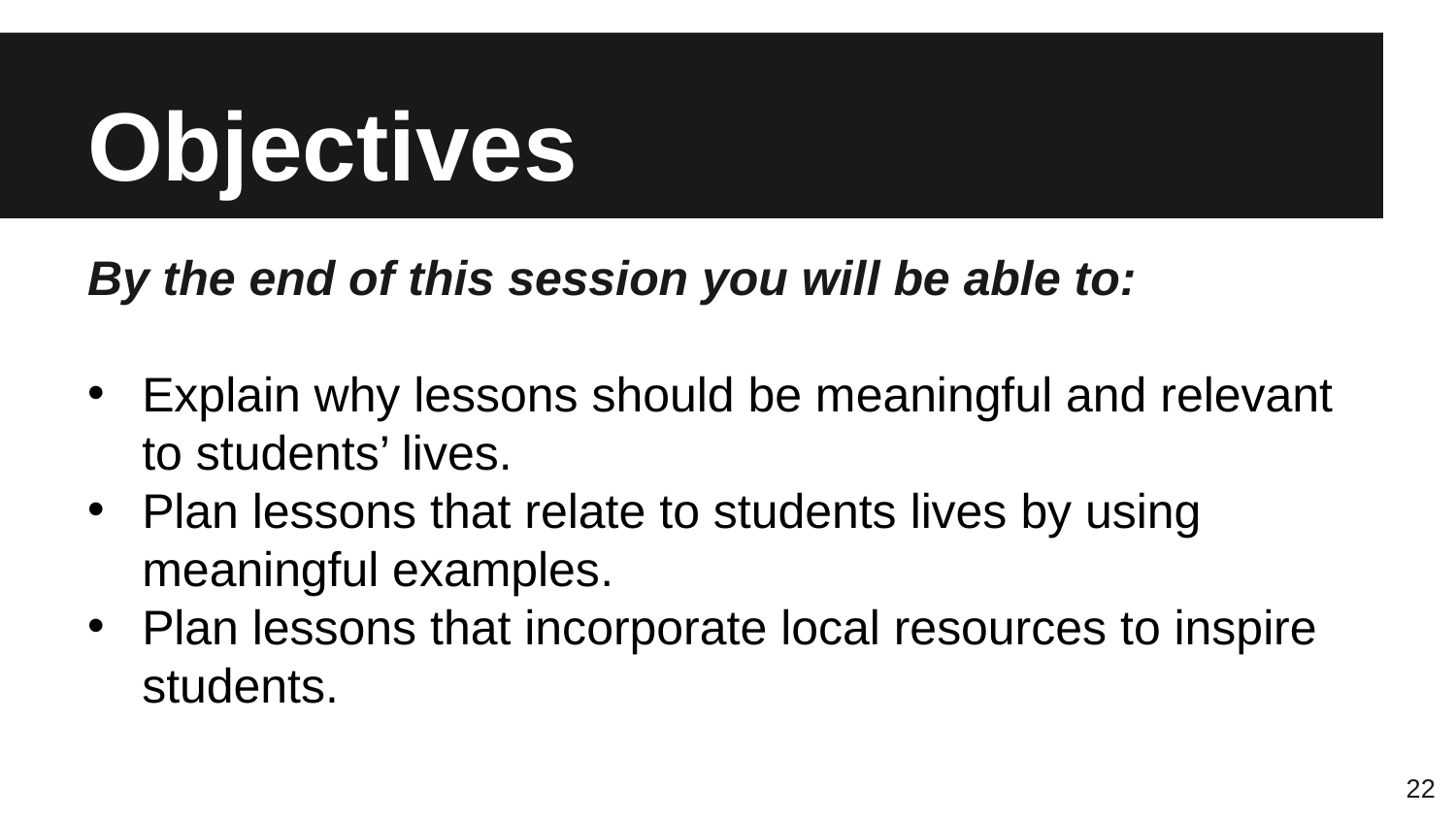

# Objectives
By the end of this session you will be able to:

Explain why lessons should be meaningful and relevant to students’ lives.
Plan lessons that relate to students lives by using meaningful examples.
Plan lessons that incorporate local resources to inspire students.
22